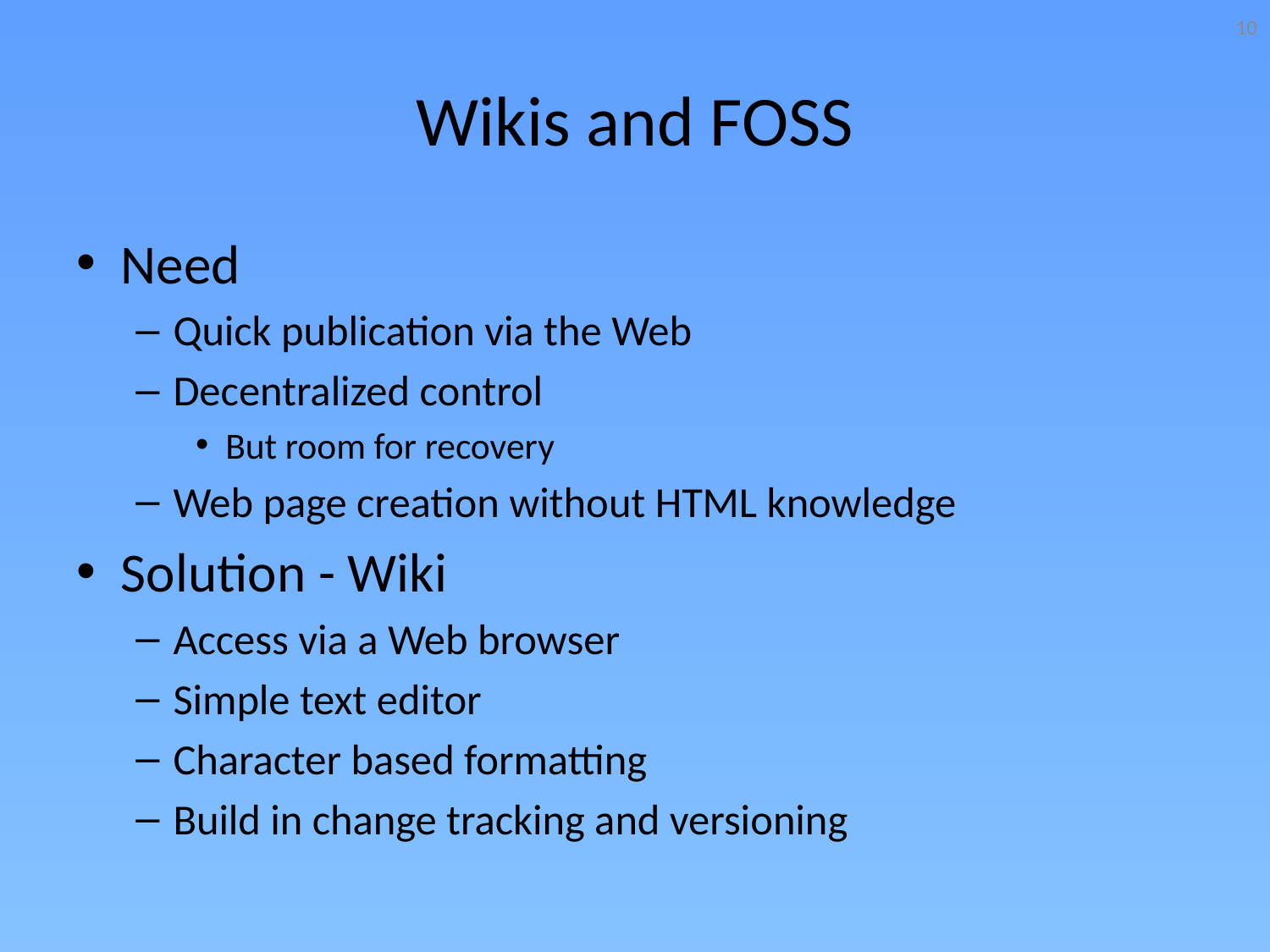

10
# Wikis and FOSS
Need
Quick publication via the Web
Decentralized control
But room for recovery
Web page creation without HTML knowledge
Solution - Wiki
Access via a Web browser
Simple text editor
Character based formatting
Build in change tracking and versioning